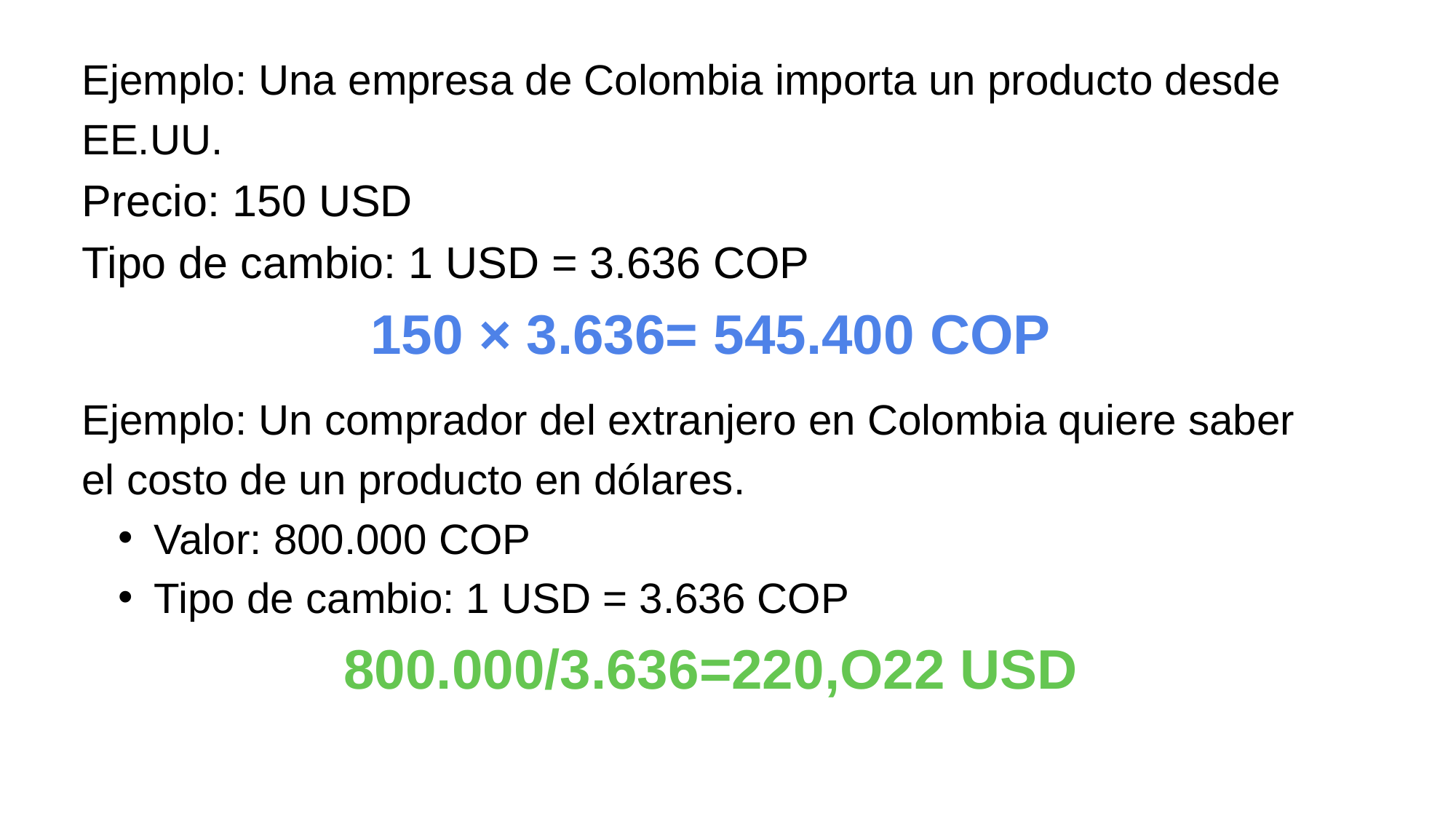

Ejemplo: Una empresa de Colombia importa un producto desde EE.UU.
Precio: 150 USD
Tipo de cambio: 1 USD = 3.636 COP
150 × 3.636= 545.400 COP
Ejemplo: Un comprador del extranjero en Colombia quiere saber el costo de un producto en dólares.
Valor: 800.000 COP
Tipo de cambio: 1 USD = 3.636 COP
800.000/3.636=220,O22 USD